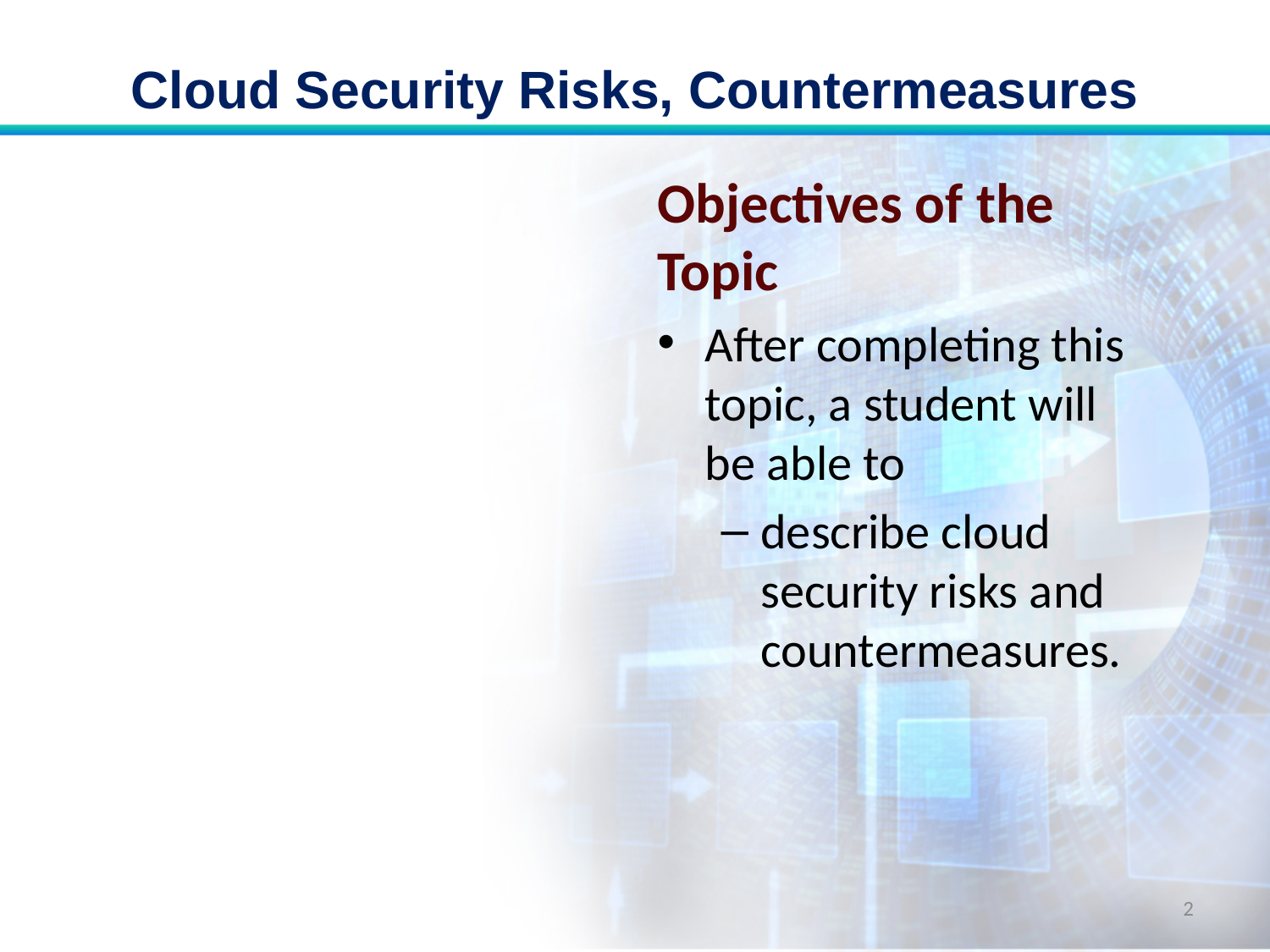

# Cloud Security Risks, Countermeasures
Objectives of the Topic
After completing this topic, a student will be able to
describe cloud security risks and countermeasures.
2